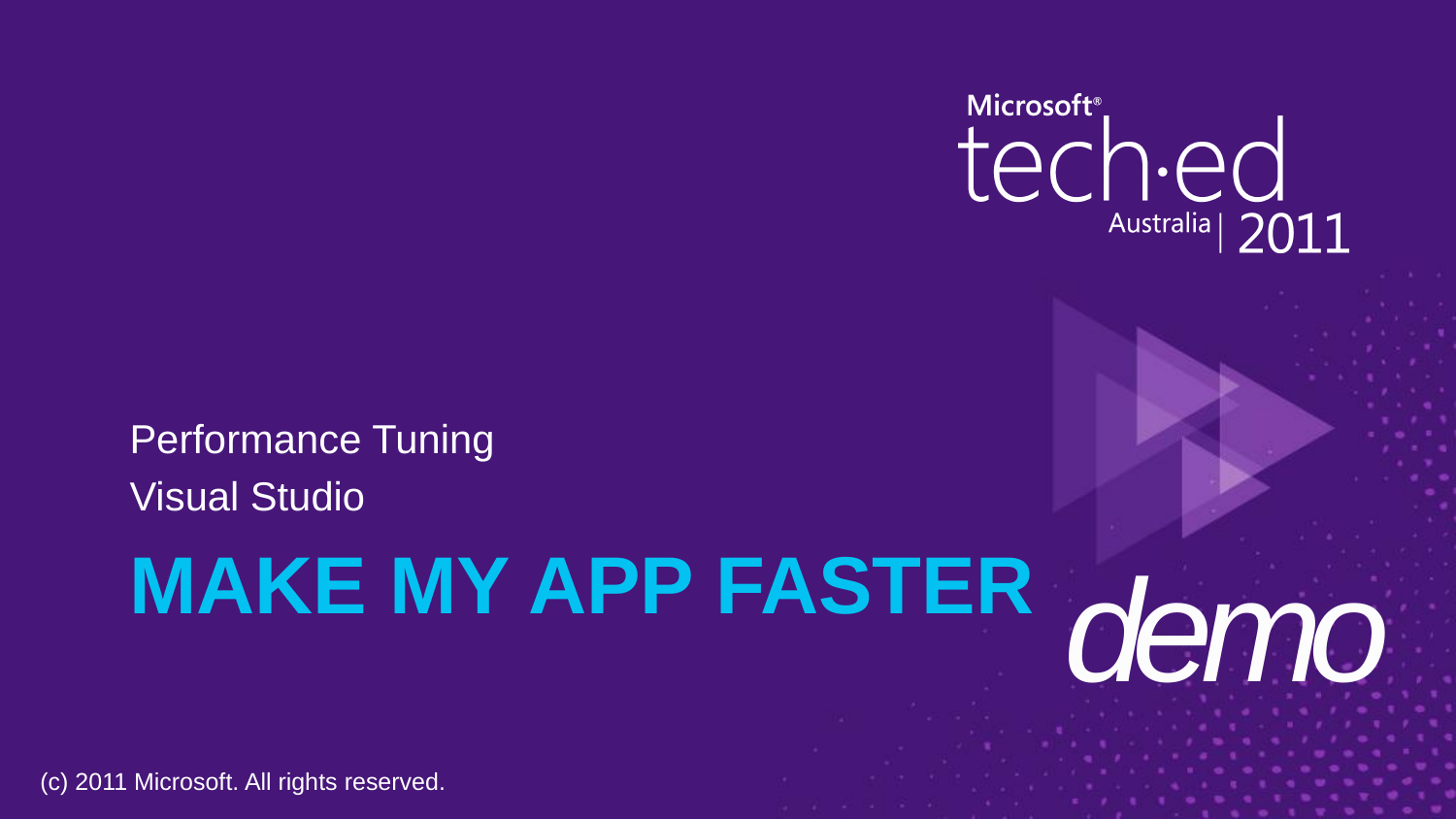

Performance Tuning
Visual Studio
# Make My App Faster
demo
(c) 2011 Microsoft. All rights reserved.